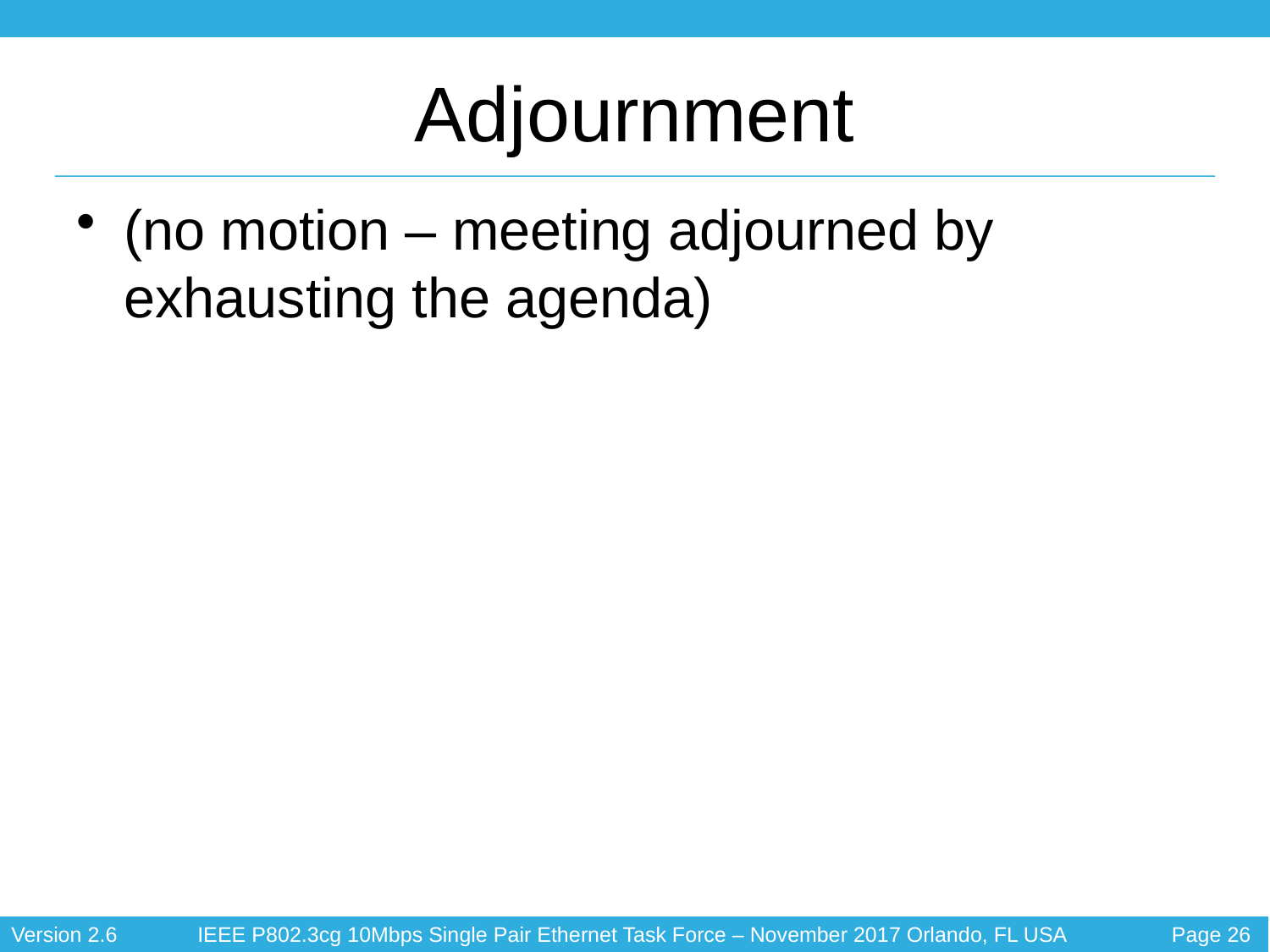

# Adjournment
(no motion – meeting adjourned by exhausting the agenda)